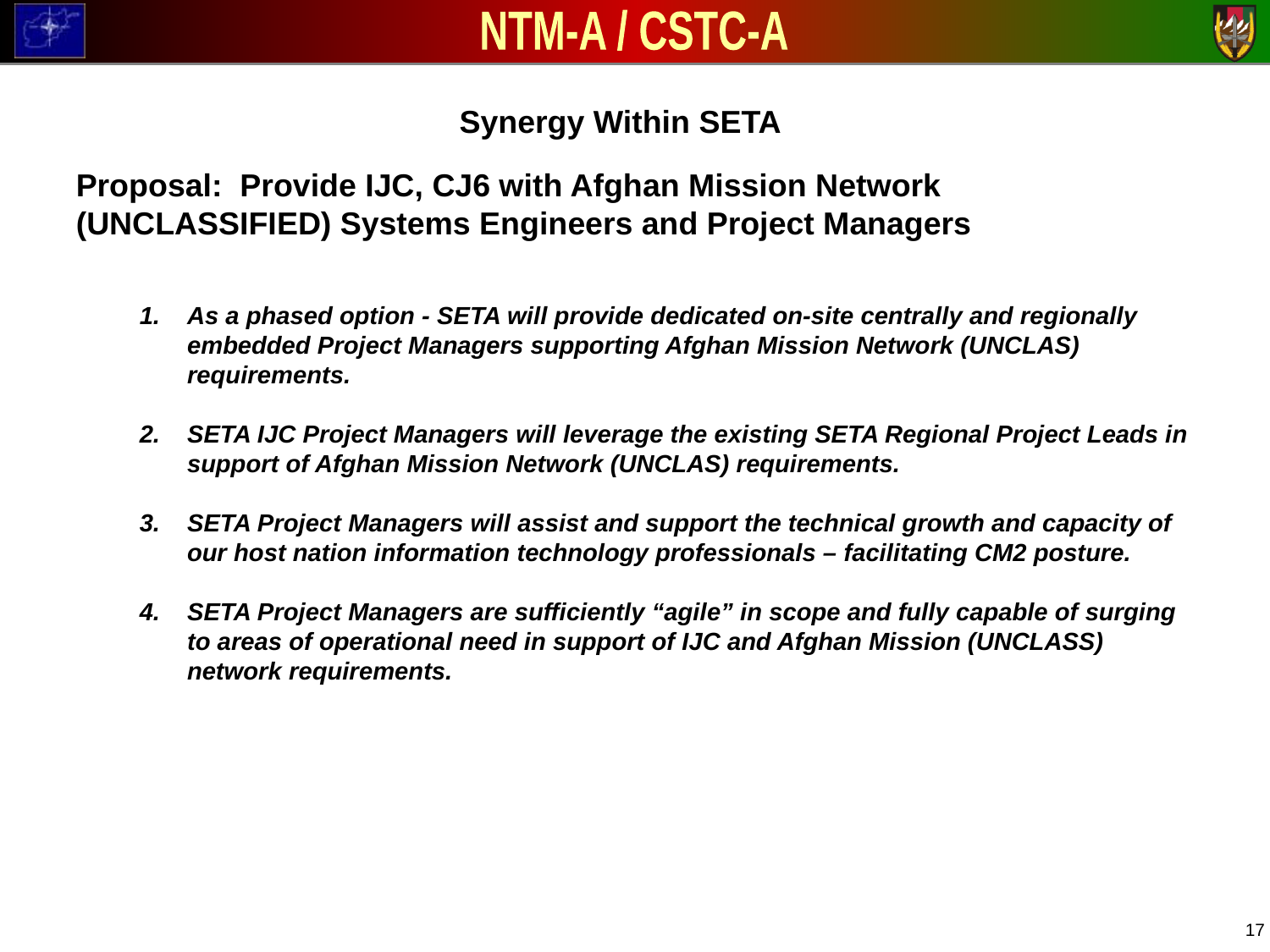

Synergy Within SETA
Proposal:  Provide IJC, CJ6 with Afghan Mission Network (UNCLASSIFIED) Systems Engineers and Project Managers

As a phased option - SETA will provide dedicated on-site centrally and regionally embedded Project Managers supporting Afghan Mission Network (UNCLAS) requirements.

SETA IJC Project Managers will leverage the existing SETA Regional Project Leads in support of Afghan Mission Network (UNCLAS) requirements.

SETA Project Managers will assist and support the technical growth and capacity of our host nation information technology professionals – facilitating CM2 posture.

SETA Project Managers are sufficiently “agile” in scope and fully capable of surging to areas of operational need in support of IJC and Afghan Mission (UNCLASS) network requirements.
17